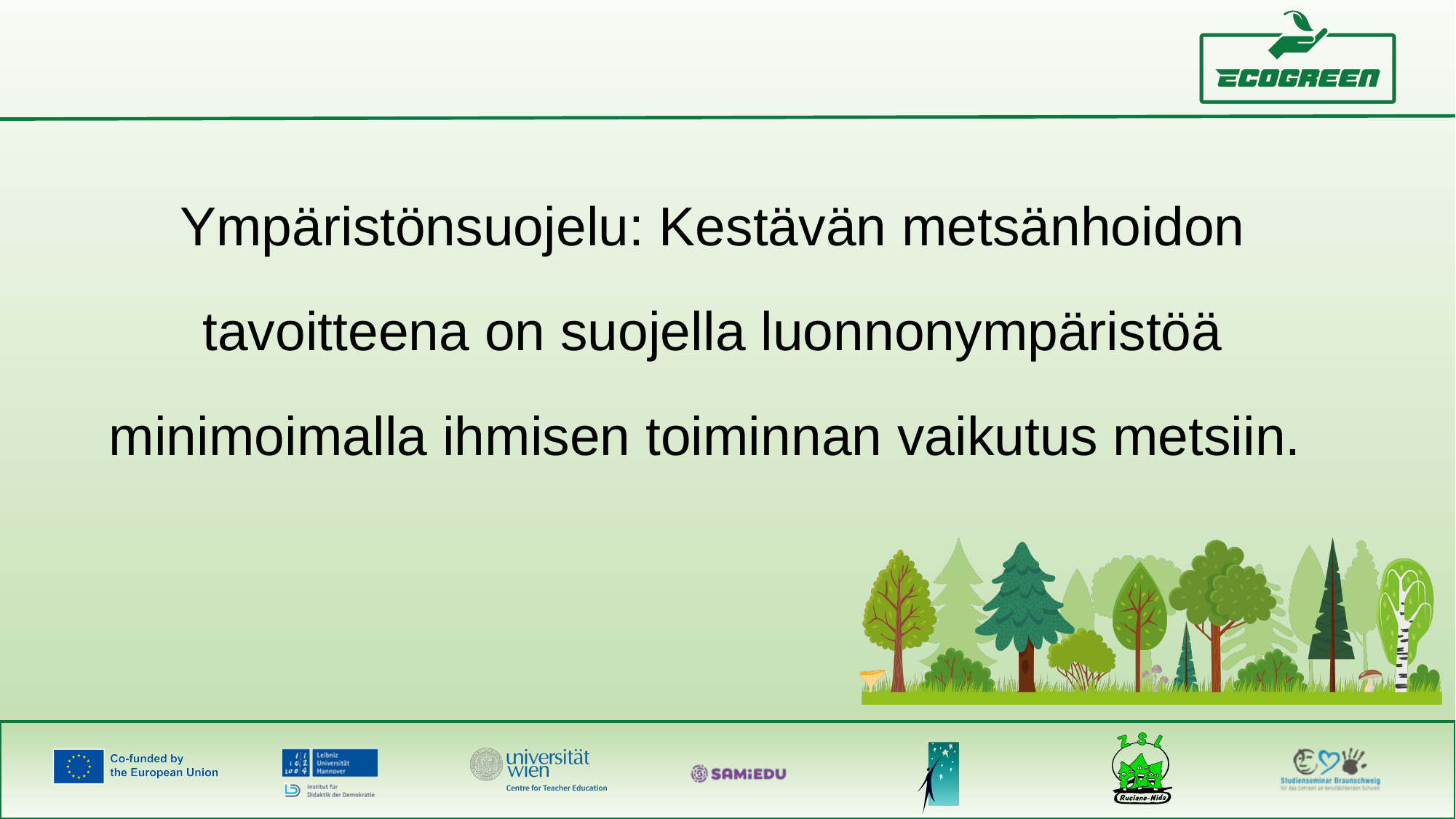

Ympäristönsuojelu: Kestävän metsänhoidon tavoitteena on suojella luonnonympäristöä minimoimalla ihmisen toiminnan vaikutus metsiin.